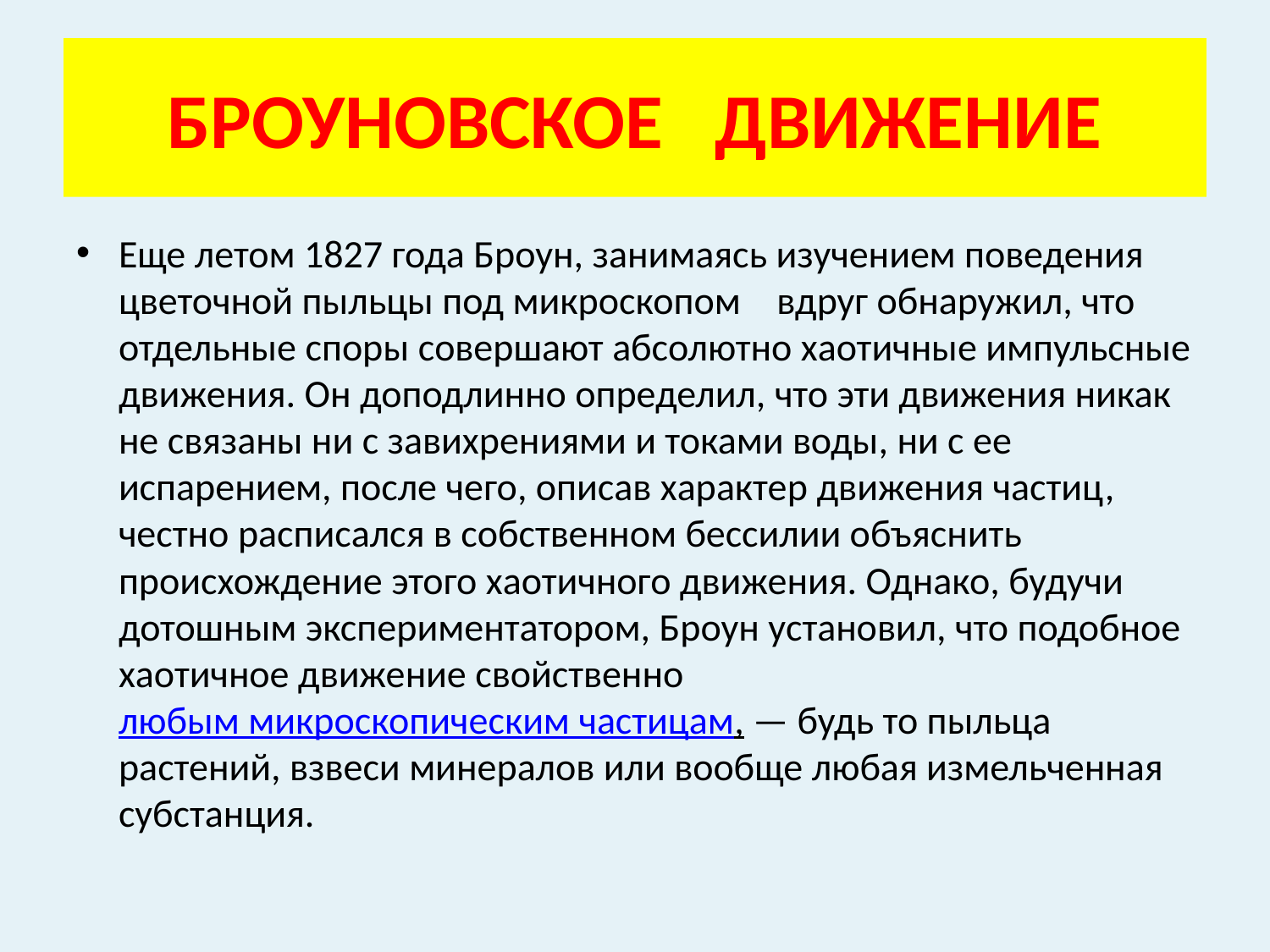

# БРОУНОВСКОЕ   ДВИЖЕНИЕ
Еще летом 1827 года Броун, занимаясь изучением поведения цветочной пыльцы под микроскопом    вдруг обнаружил, что отдельные споры совершают абсолютно хаотичные импульсные движения. Он доподлинно определил, что эти движения никак не связаны ни с завихрениями и токами воды, ни с ее испарением, после чего, описав характер движения частиц, честно расписался в собственном бессилии объяснить происхождение этого хаотичного движения. Однако, будучи дотошным экспериментатором, Броун установил, что подобное хаотичное движение свойственно любым микроскопическим частицам, — будь то пыльца растений, взвеси минералов или вообще любая измельченная субстанция.